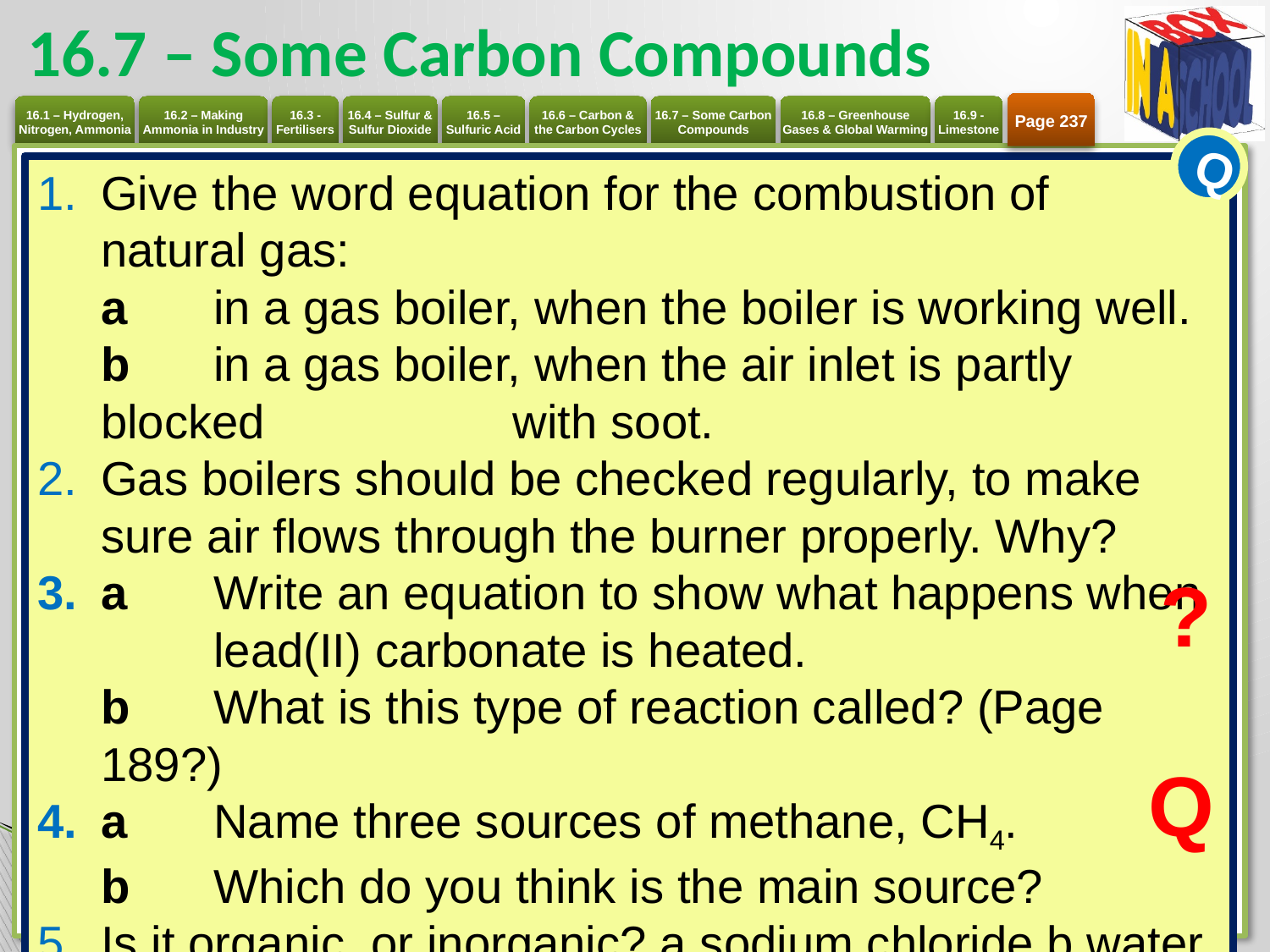

# 16.7 – Some Carbon Compounds
Page 237
Q
Give the word equation for the combustion of
natural gas:
a 	in a gas boiler, when the boiler is working well.
b 	in a gas boiler, when the air inlet is partly blocked 	with soot.
Gas boilers should be checked regularly, to make sure air flows through the burner properly. Why?
a 	Write an equation to show what happens when 	lead(II) carbonate is heated.
b 	What is this type of reaction called? (Page 189?)
a 	Name three sources of methane, CH4.
b 	Which do you think is the main source?
Is it organic, or inorganic? a sodium chloride b water
?
Q